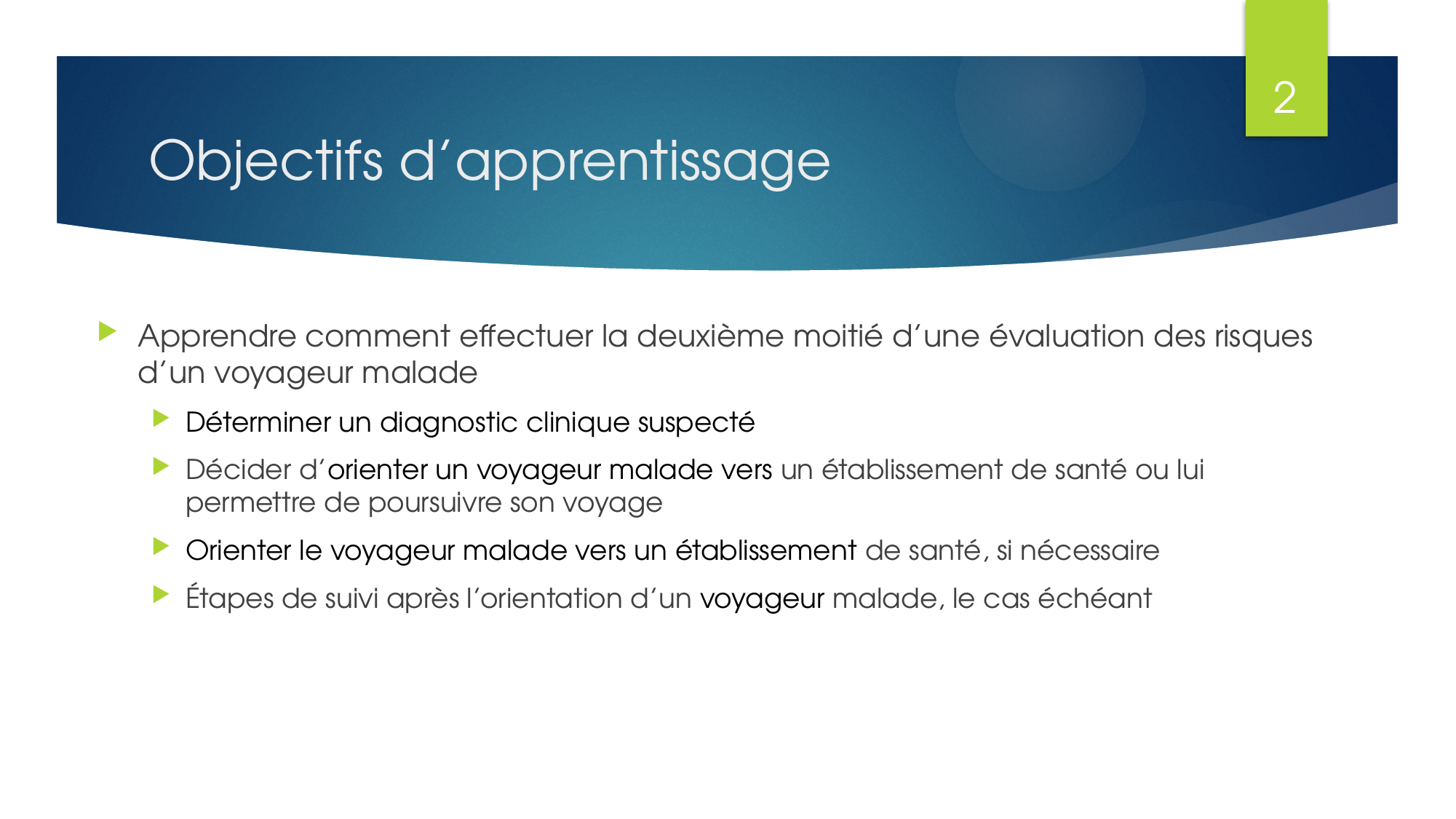

2
# Objectifs d’apprentissage
Apprendre comment effectuer la deuxième moitié d’une évaluation des risques d’un voyageur malade
Déterminer un diagnostic clinique suspecté
Décider d’orienter un voyageur malade vers un établissement de santé ou lui permettre de poursuivre son voyage
Orienter le voyageur malade vers un établissement de santé, si nécessaire
Étapes de suivi après l’orientation d’un voyageur malade, le cas échéant